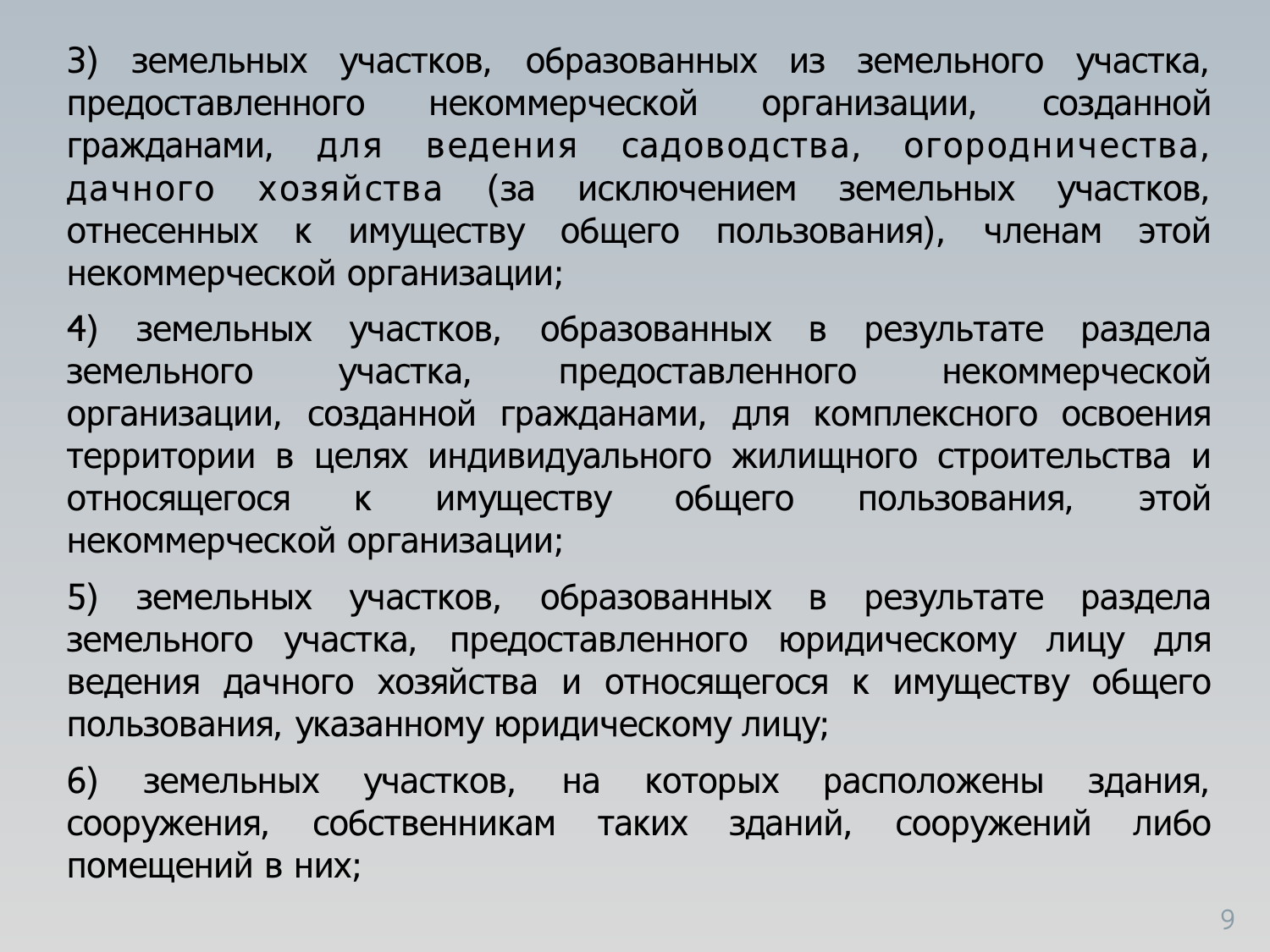

3) земельных участков, образованных из земельного участка, предоставленного некоммерческой организации, созданной гражданами, для ведения садоводства, огородничества, дачного хозяйства (за исключением земельных участков, отнесенных к имуществу общего пользования), членам этой некоммерческой организации;
4) земельных участков, образованных в результате раздела земельного участка, предоставленного некоммерческой организации, созданной гражданами, для комплексного освоения территории в целях индивидуального жилищного строительства и относящегося к имуществу общего пользования, этой некоммерческой организации;
5) земельных участков, образованных в результате раздела земельного участка, предоставленного юридическому лицу для ведения дачного хозяйства и относящегося к имуществу общего пользования, указанному юридическому лицу;
6) земельных участков, на которых расположены здания, сооружения, собственникам таких зданий, сооружений либо помещений в них;

9